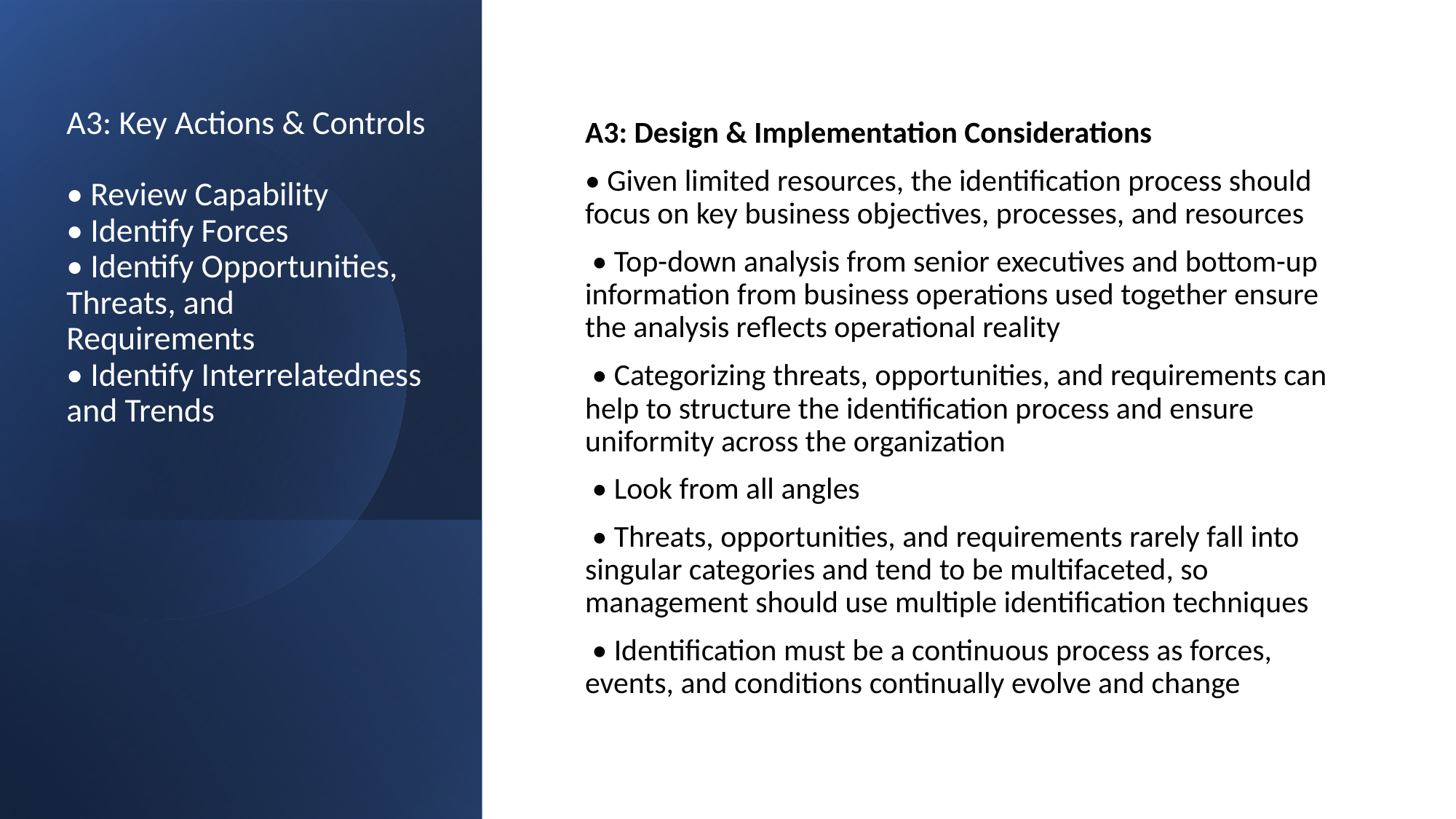

# A3: Key Actions & Controls • Review Capability • Identify Forces • Identify Opportunities, Threats, and Requirements • Identify Interrelatedness and Trends
A3: Design & Implementation Considerations
• Given limited resources, the identification process should focus on key business objectives, processes, and resources
 • Top-down analysis from senior executives and bottom-up information from business operations used together ensure the analysis reflects operational reality
 • Categorizing threats, opportunities, and requirements can help to structure the identification process and ensure uniformity across the organization
 • Look from all angles
 • Threats, opportunities, and requirements rarely fall into singular categories and tend to be multifaceted, so management should use multiple identification techniques
 • Identification must be a continuous process as forces, events, and conditions continually evolve and change